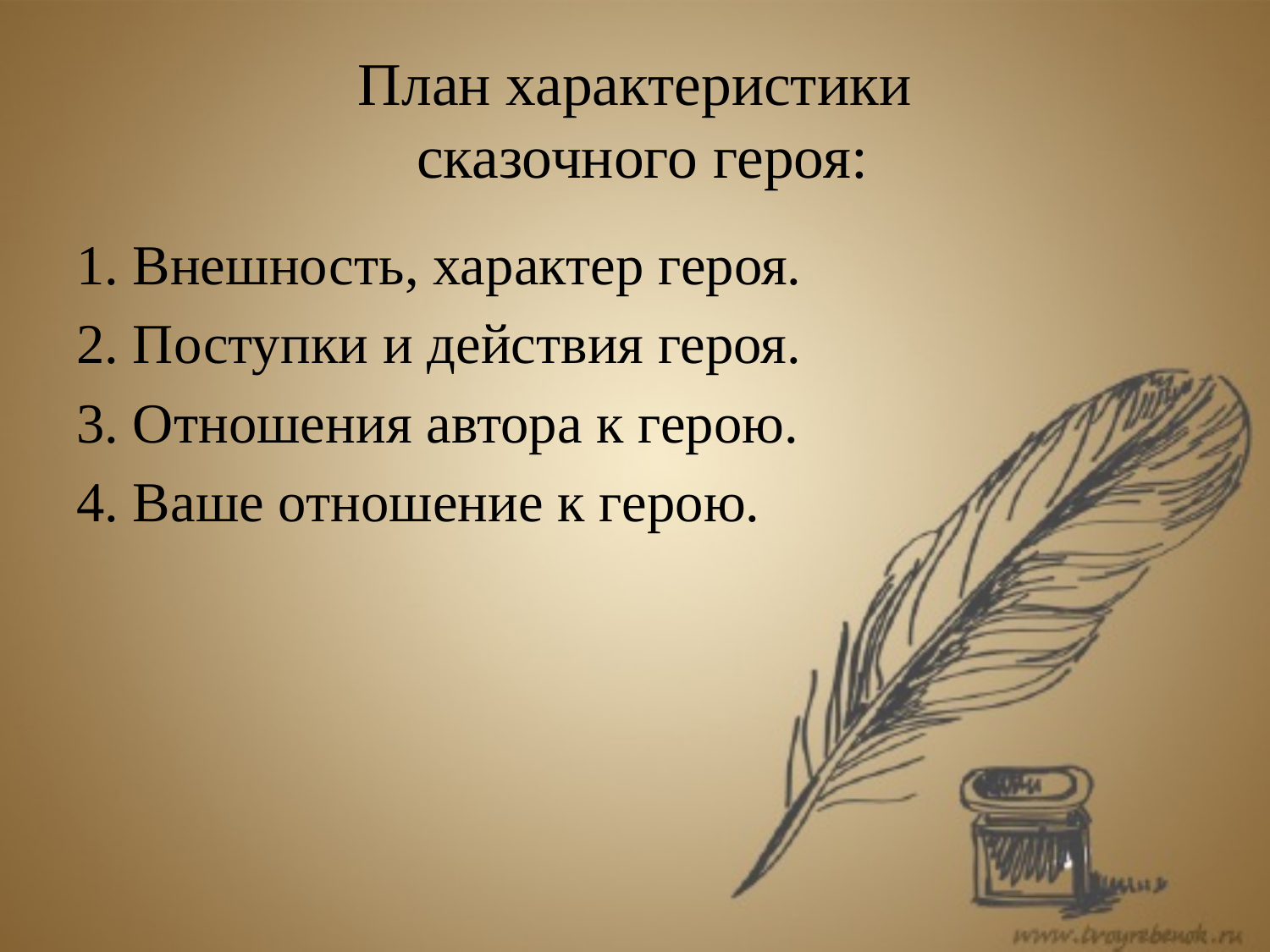

# План характеристики сказочного героя:
1. Внешность, характер героя.
2. Поступки и действия героя.
3. Отношения автора к герою.
4. Ваше отношение к герою.